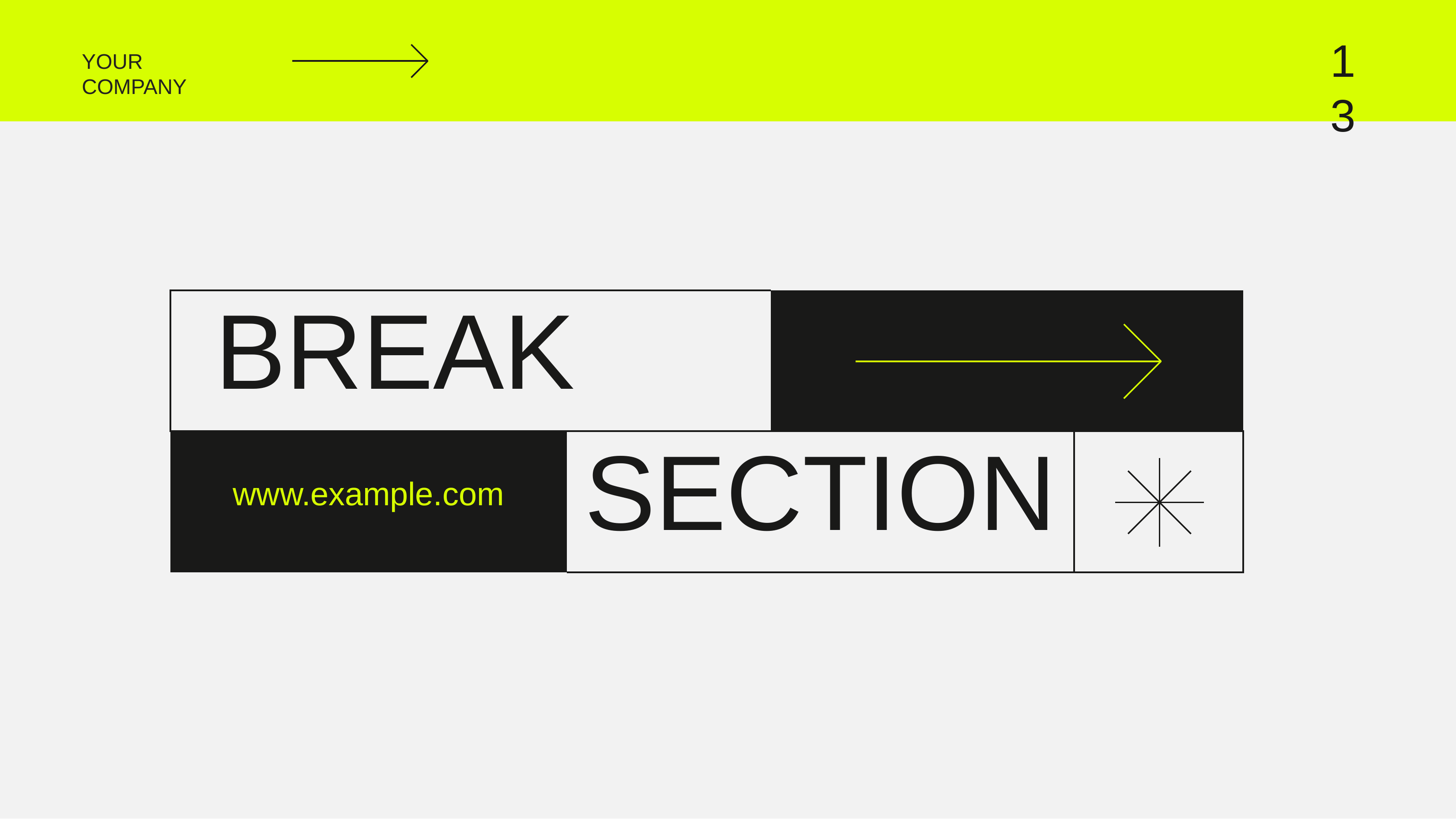

13

YOUR COMPANY

| BREAK |  |  |  |
| --- | --- | --- | --- |
| www.example.com | SECTION |  |  |